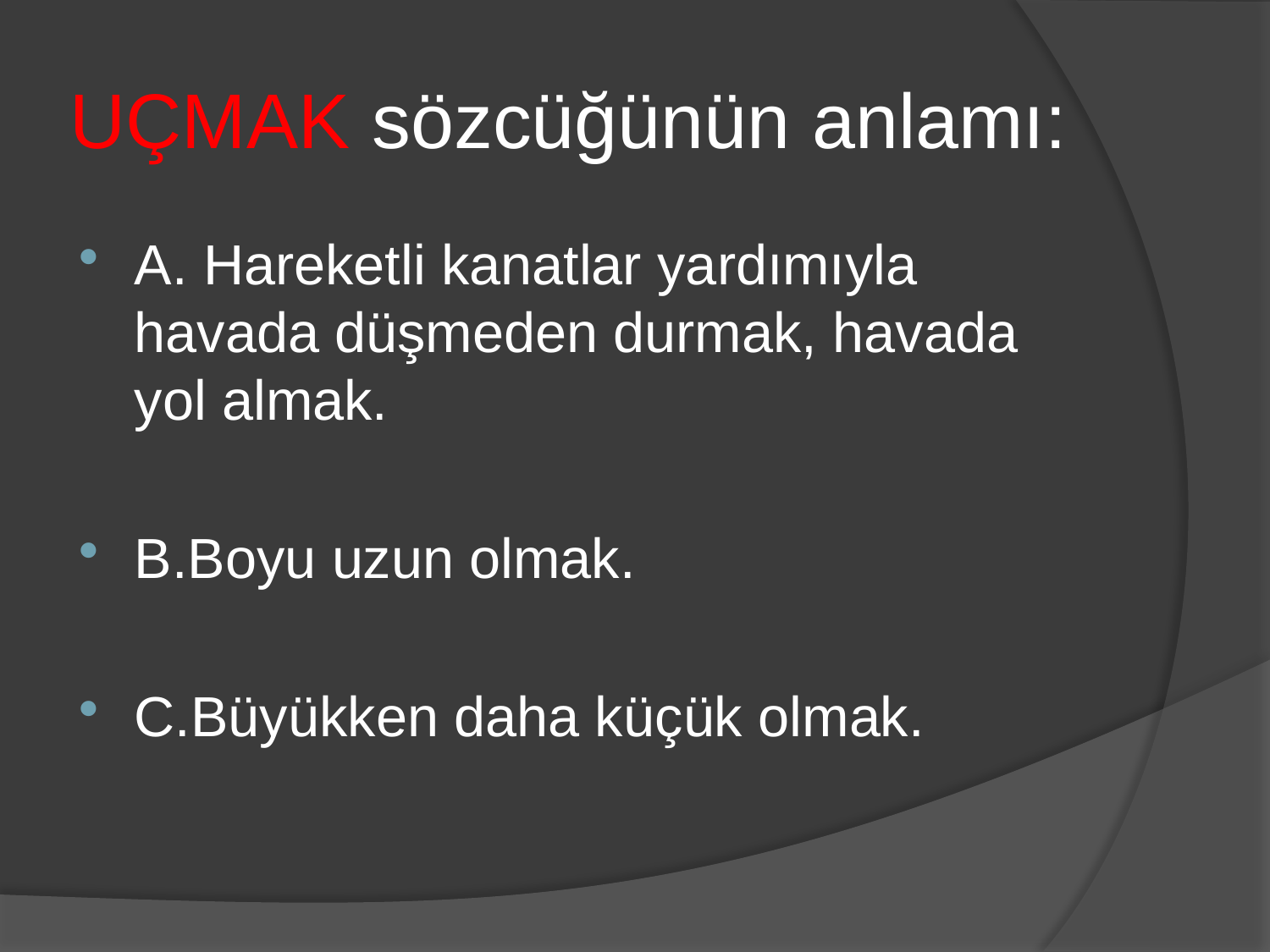

# UÇMAK sözcüğünün anlamı:
A. Hareketli kanatlar yardımıyla havada düşmeden durmak, havada yol almak.

B.Boyu uzun olmak.

C.Büyükken daha küçük olmak.